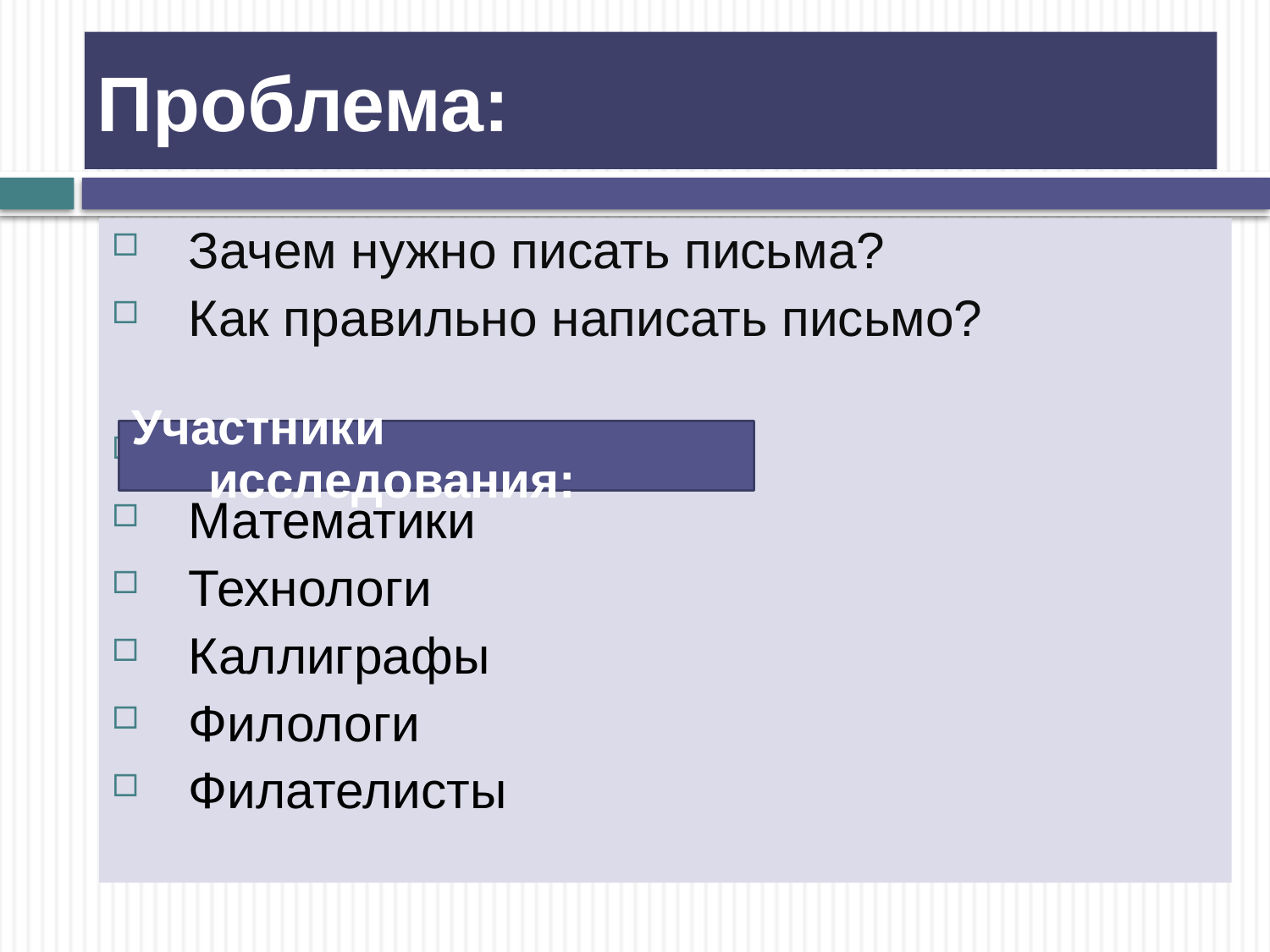

# Проблема:
Зачем нужно писать письма?
Как правильно написать письмо?

Историки
Математики
Технологи
Каллиграфы
Филологи
Филателисты

Участники исследования: